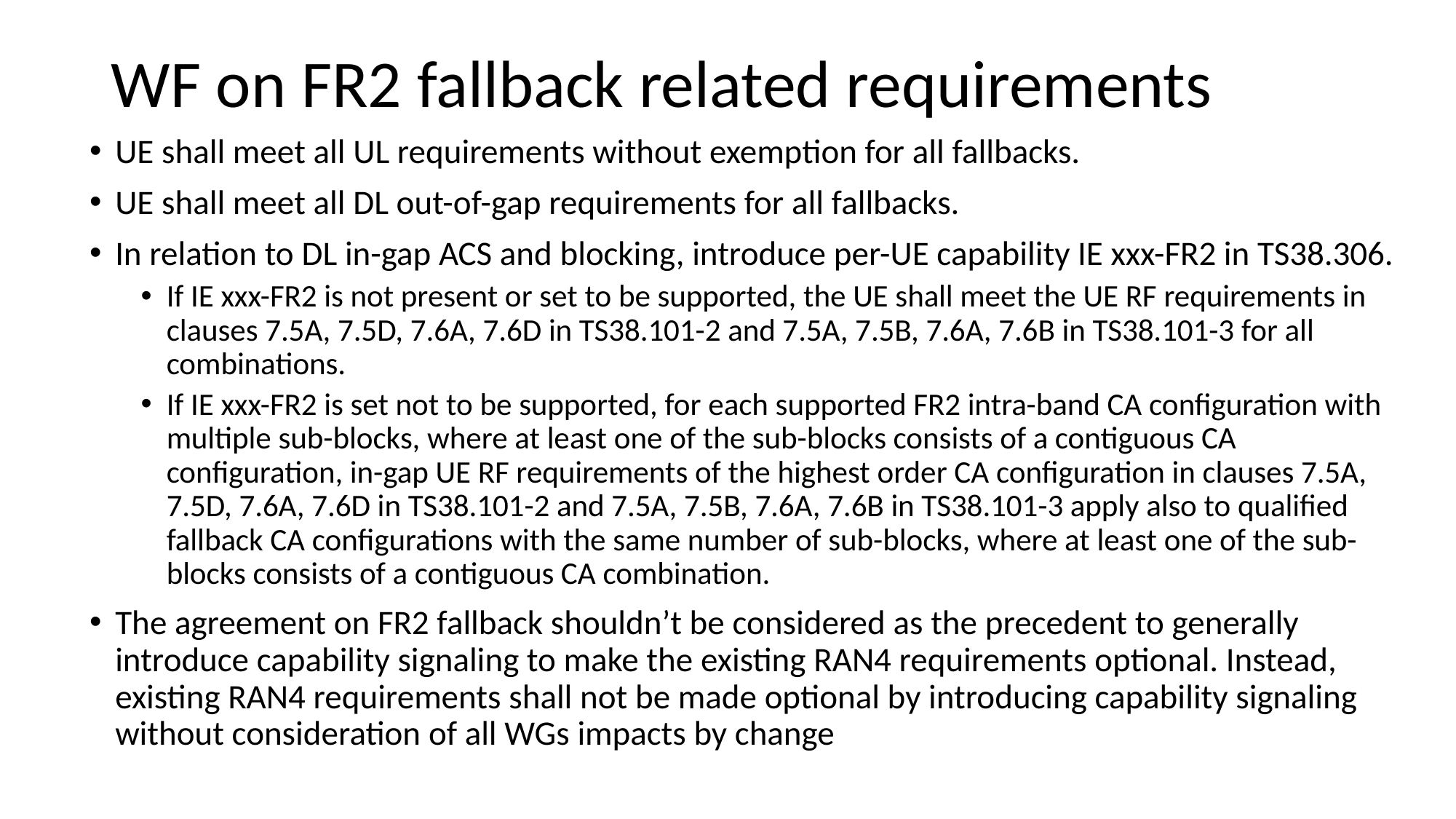

# WF on FR2 fallback related requirements
UE shall meet all UL requirements without exemption for all fallbacks.
UE shall meet all DL out-of-gap requirements for all fallbacks.
In relation to DL in-gap ACS and blocking, introduce per-UE capability IE xxx-FR2 in TS38.306.
If IE xxx-FR2 is not present or set to be supported, the UE shall meet the UE RF requirements in clauses 7.5A, 7.5D, 7.6A, 7.6D in TS38.101-2 and 7.5A, 7.5B, 7.6A, 7.6B in TS38.101-3 for all combinations.
If IE xxx-FR2 is set not to be supported, for each supported FR2 intra-band CA configuration with multiple sub-blocks, where at least one of the sub-blocks consists of a contiguous CA configuration, in-gap UE RF requirements of the highest order CA configuration in clauses 7.5A, 7.5D, 7.6A, 7.6D in TS38.101-2 and 7.5A, 7.5B, 7.6A, 7.6B in TS38.101-3 apply also to qualified fallback CA configurations with the same number of sub-blocks, where at least one of the sub-blocks consists of a contiguous CA combination.
The agreement on FR2 fallback shouldn’t be considered as the precedent to generally introduce capability signaling to make the existing RAN4 requirements optional. Instead, existing RAN4 requirements shall not be made optional by introducing capability signaling without consideration of all WGs impacts by change